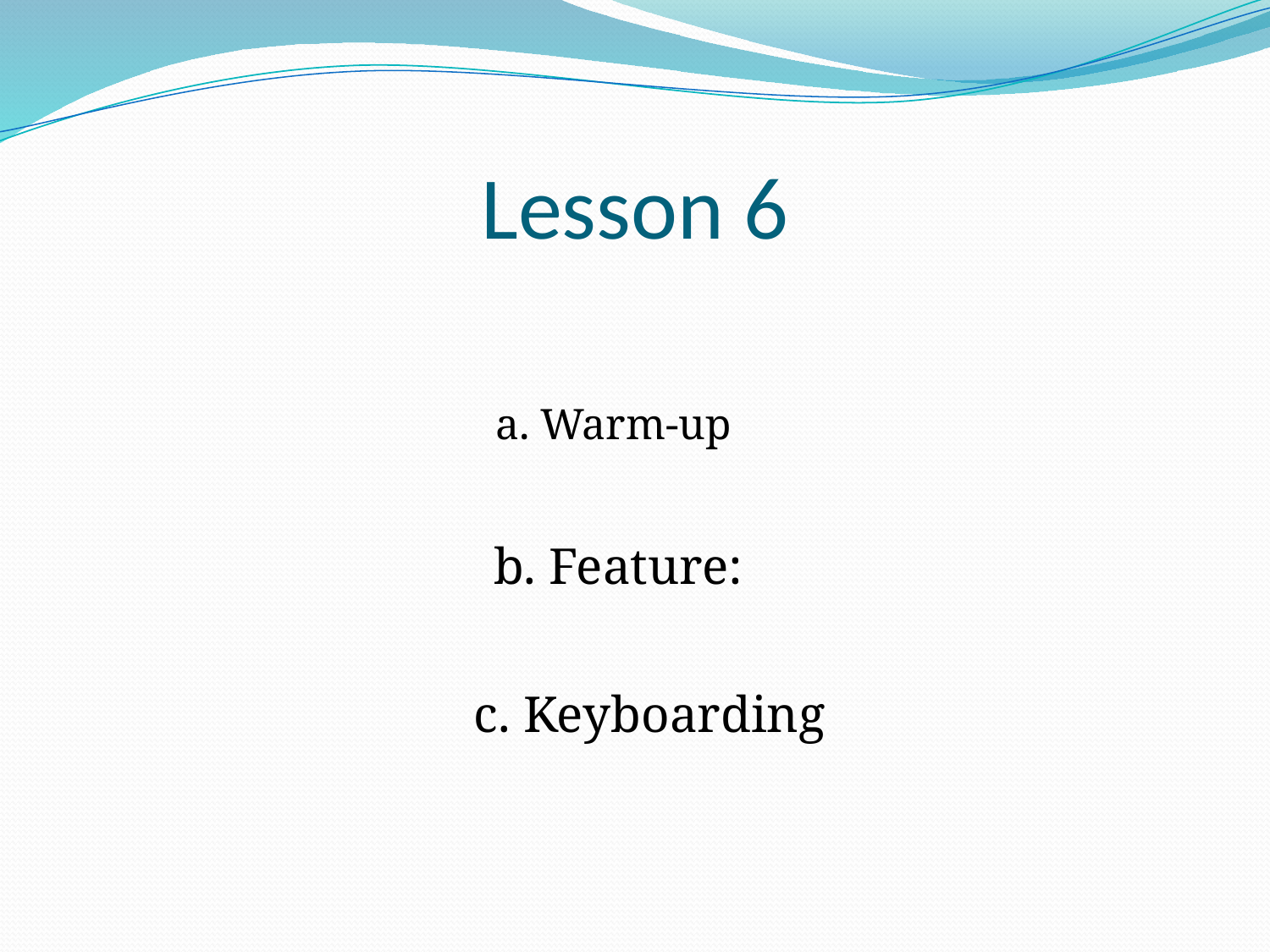

# Lesson 6
a. Warm-up
b. Feature:
c. Keyboarding